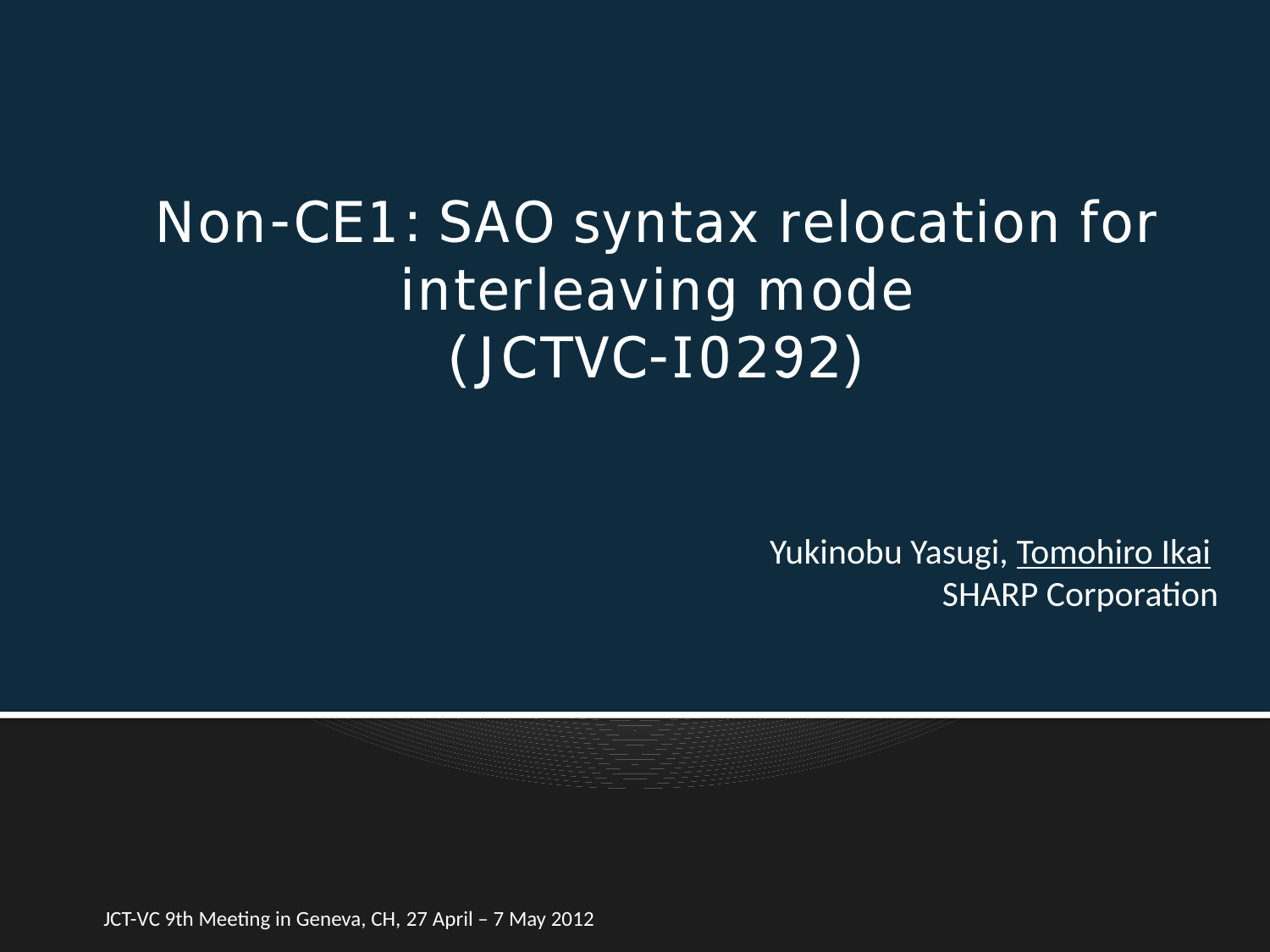

# Non-CE1: SAO syntax relocation for interleaving mode (JCTVC-I0292)

Yukinobu Yasugi, Tomohiro Ikai
SHARP Corporation

JCT-VC 9th Meeting in Geneva, CH, 27 April – 7 May 2012